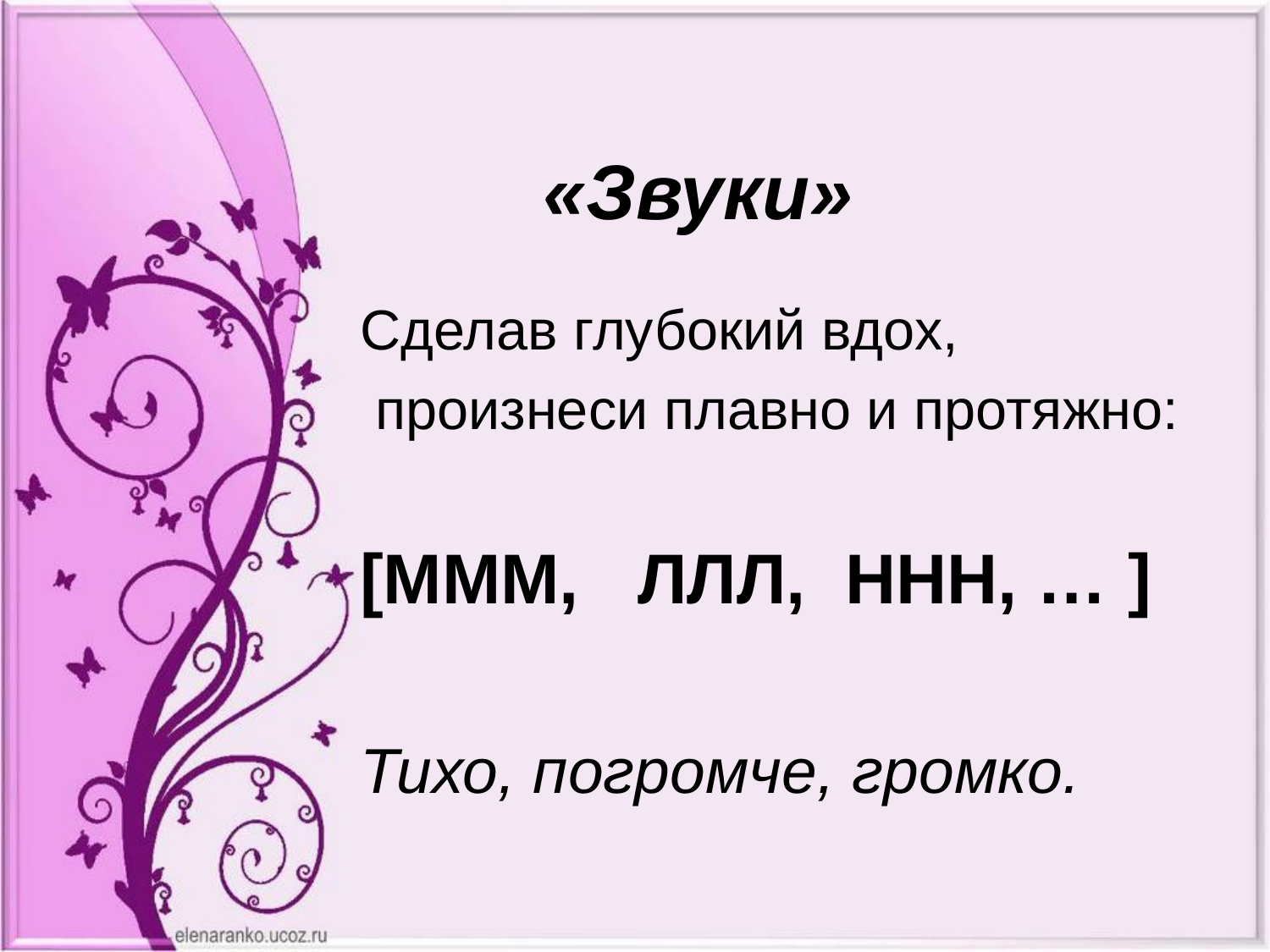

# «Звуки»
Сделав глубокий вдох,
 произнеси плавно и протяжно:

[МММ,   ЛЛЛ,  ННН, … ]

Тихо, погромче, громко.